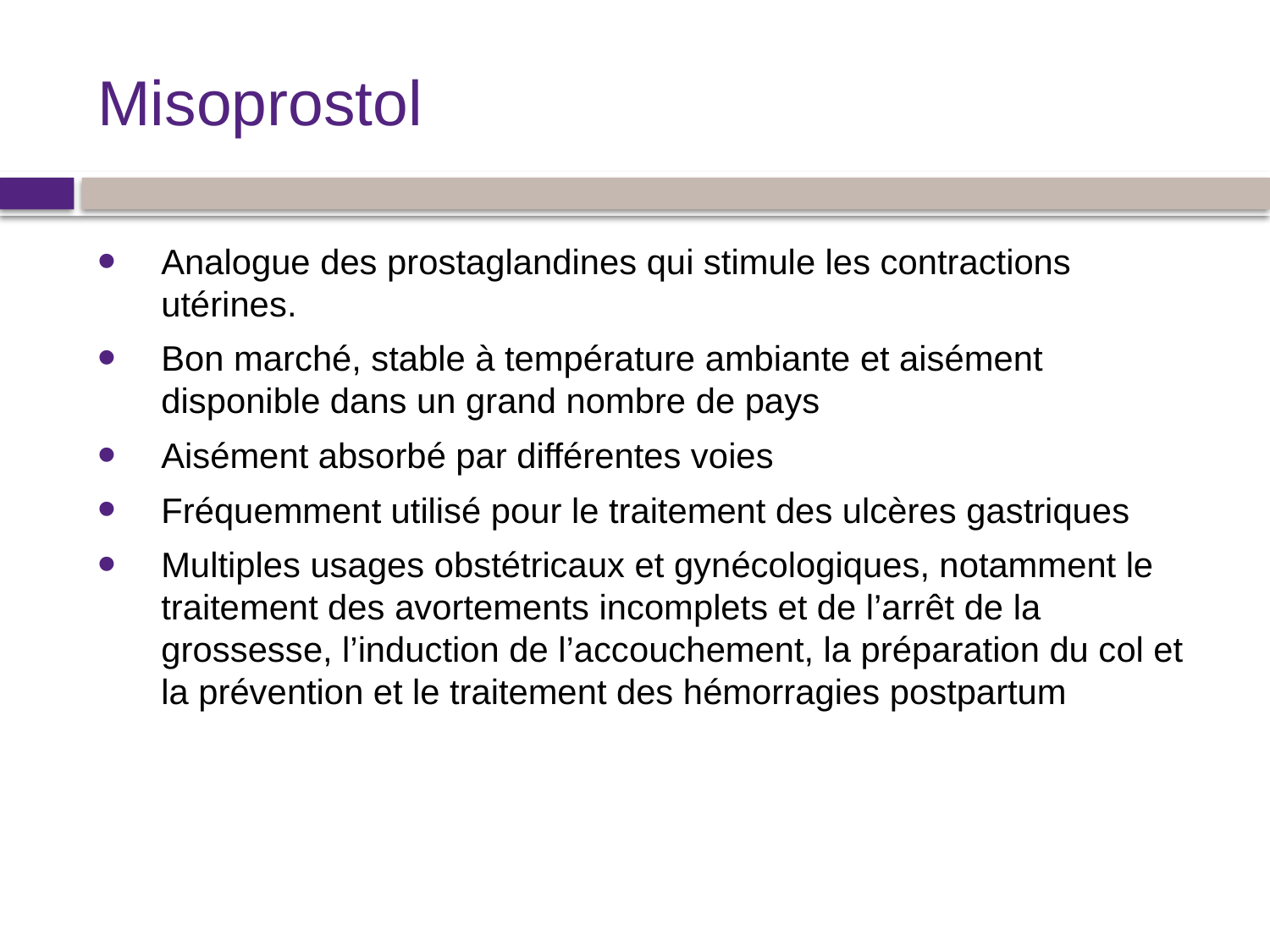

# Misoprostol
Analogue des prostaglandines qui stimule les contractions utérines.
Bon marché, stable à température ambiante et aisément disponible dans un grand nombre de pays
Aisément absorbé par différentes voies
Fréquemment utilisé pour le traitement des ulcères gastriques
Multiples usages obstétricaux et gynécologiques, notamment le traitement des avortements incomplets et de l’arrêt de la grossesse, l’induction de l’accouchement, la préparation du col et la prévention et le traitement des hémorragies postpartum